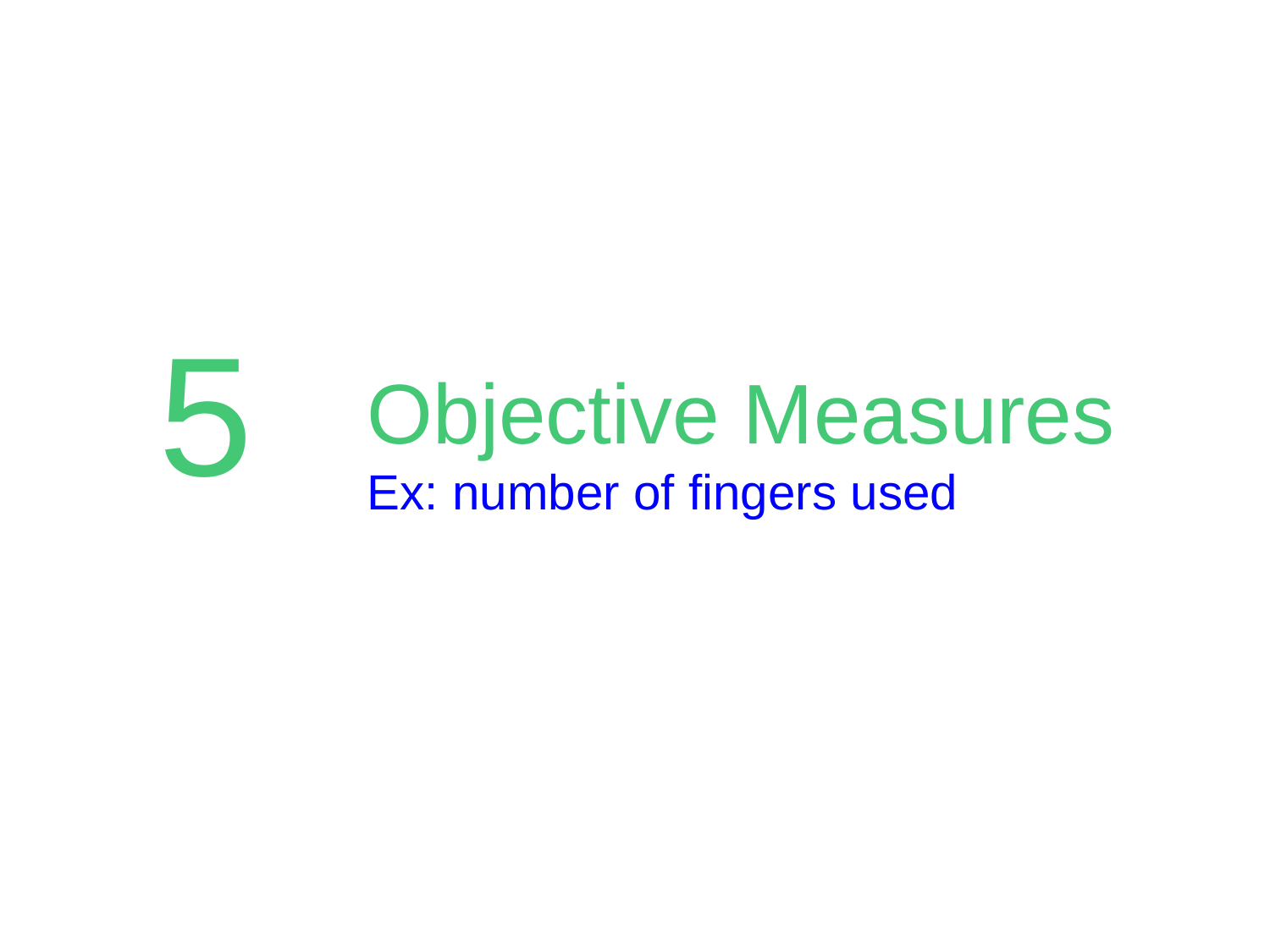

5
Objective Measures
Ex: number of fingers used